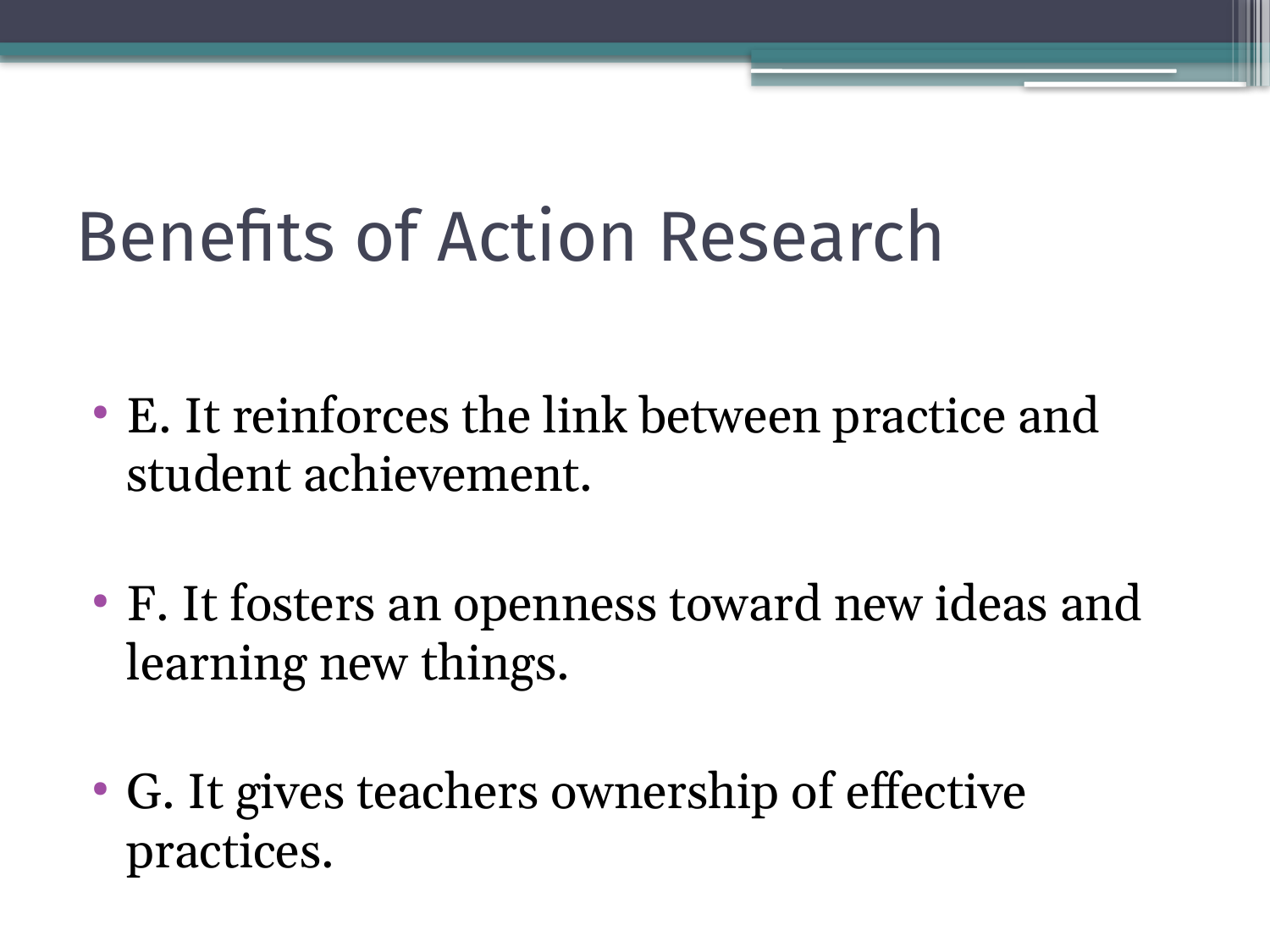

# Benefits of Action Research

E. It reinforces the link between practice and student achievement.

F. It fosters an openness toward new ideas and learning new things.

G. It gives teachers ownership of effective practices.